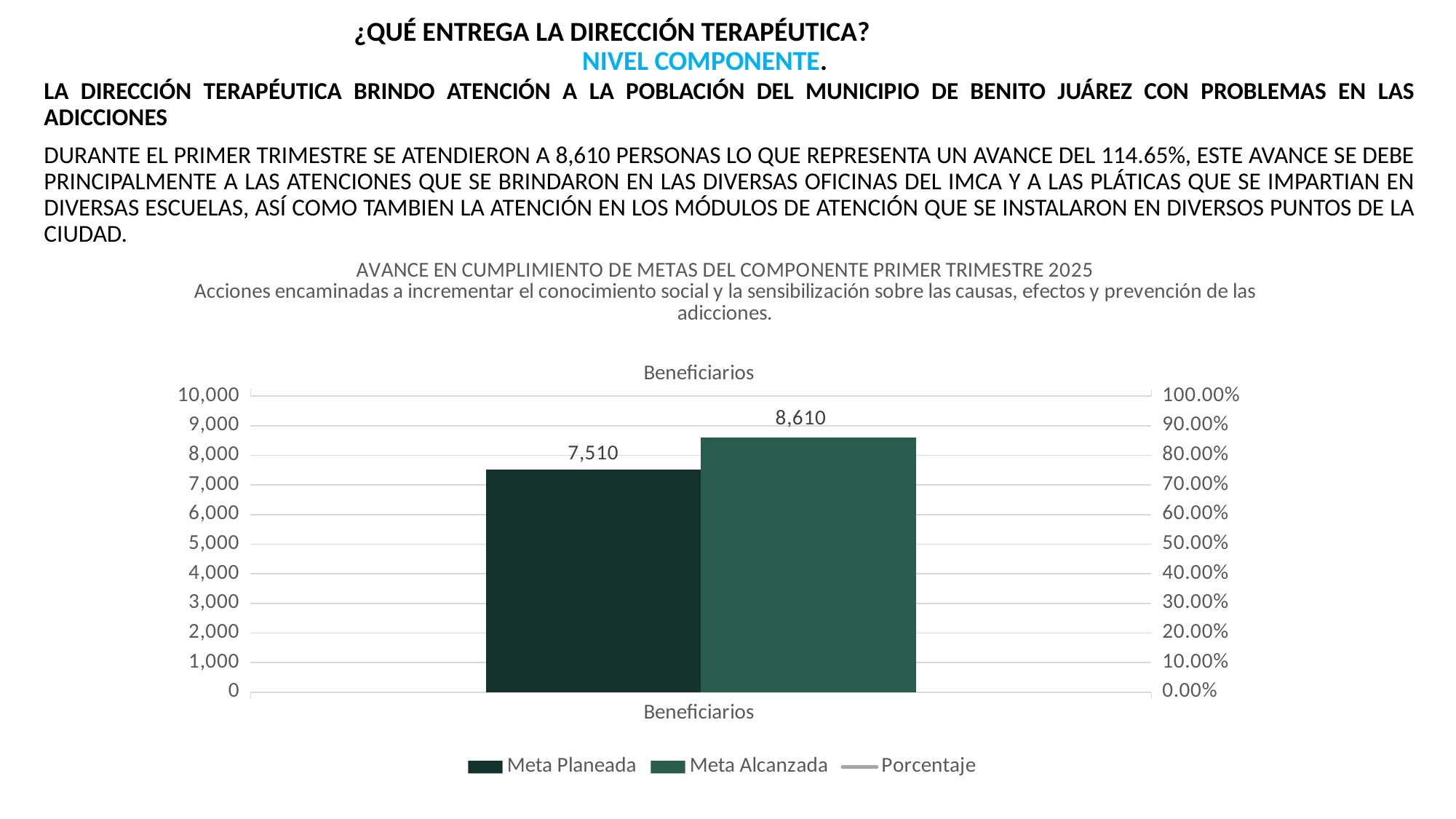

¿QUÉ ENTREGA LA DIRECCIÓN TERAPÉUTICA?                                NIVEL COMPONENTE.
LA DIRECCIÓN TERAPÉUTICA BRINDO ATENCIÓN A LA POBLACIÓN DEL MUNICIPIO DE BENITO JUÁREZ CON PROBLEMAS EN LAS ADICCIONES
DURANTE EL PRIMER TRIMESTRE SE ATENDIERON A 8,610 PERSONAS LO QUE REPRESENTA UN AVANCE DEL 114.65%, ESTE AVANCE SE DEBE PRINCIPALMENTE A LAS ATENCIONES QUE SE BRINDARON EN LAS DIVERSAS OFICINAS DEL IMCA Y A LAS PLÁTICAS QUE SE IMPARTIAN EN DIVERSAS ESCUELAS, ASÍ COMO TAMBIEN LA ATENCIÓN EN LOS MÓDULOS DE ATENCIÓN QUE SE INSTALARON EN DIVERSOS PUNTOS DE LA CIUDAD.

### Chart: AVANCE EN CUMPLIMIENTO DE METAS DEL COMPONENTE PRIMER TRIMESTRE 2025
Acciones encaminadas a incrementar el conocimiento social y la sensibilización sobre las causas, efectos y prevención de las adicciones.

| Category | Meta Planeada | Meta Alcanzada | Porcentaje |
|---|---|---|---|
| Beneficiarios  | 7510.0 | 8610.0 | 1.1464713715046604 |